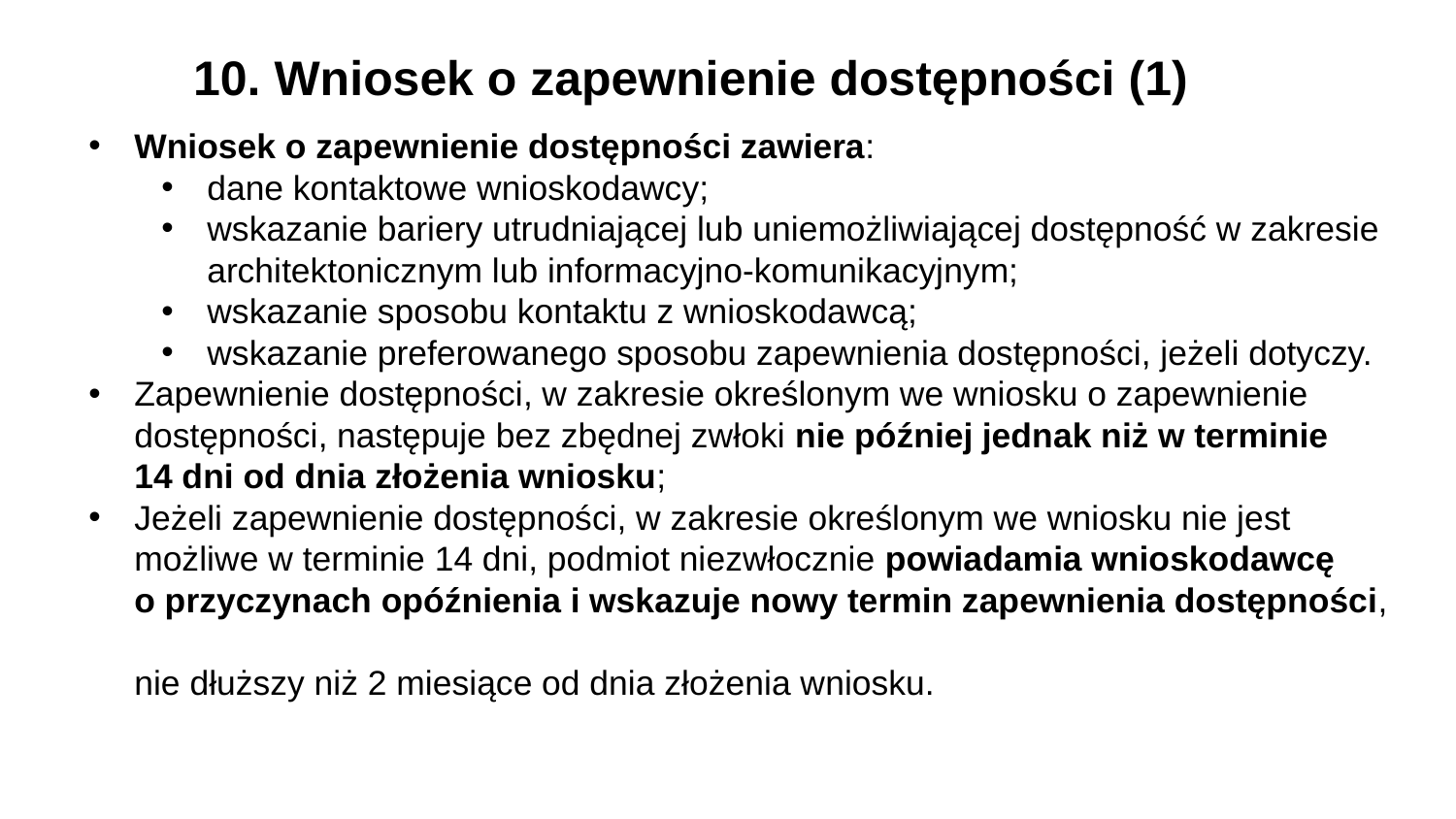

10. Wniosek o zapewnienie dostępności (1)
Wniosek o zapewnienie dostępności zawiera:
dane kontaktowe wnioskodawcy;
wskazanie bariery utrudniającej lub uniemożliwiającej dostępność w zakresie architektonicznym lub informacyjno-komunikacyjnym;
wskazanie sposobu kontaktu z wnioskodawcą;
wskazanie preferowanego sposobu zapewnienia dostępności, jeżeli dotyczy.
Zapewnienie dostępności, w zakresie określonym we wniosku o zapewnienie dostępności, następuje bez zbędnej zwłoki nie później jednak niż w terminie
14 dni od dnia złożenia wniosku;
Jeżeli zapewnienie dostępności, w zakresie określonym we wniosku nie jest możliwe w terminie 14 dni, podmiot niezwłocznie powiadamia wnioskodawcę
o przyczynach opóźnienia i wskazuje nowy termin zapewnienia dostępności,
nie dłuższy niż 2 miesiące od dnia złożenia wniosku.